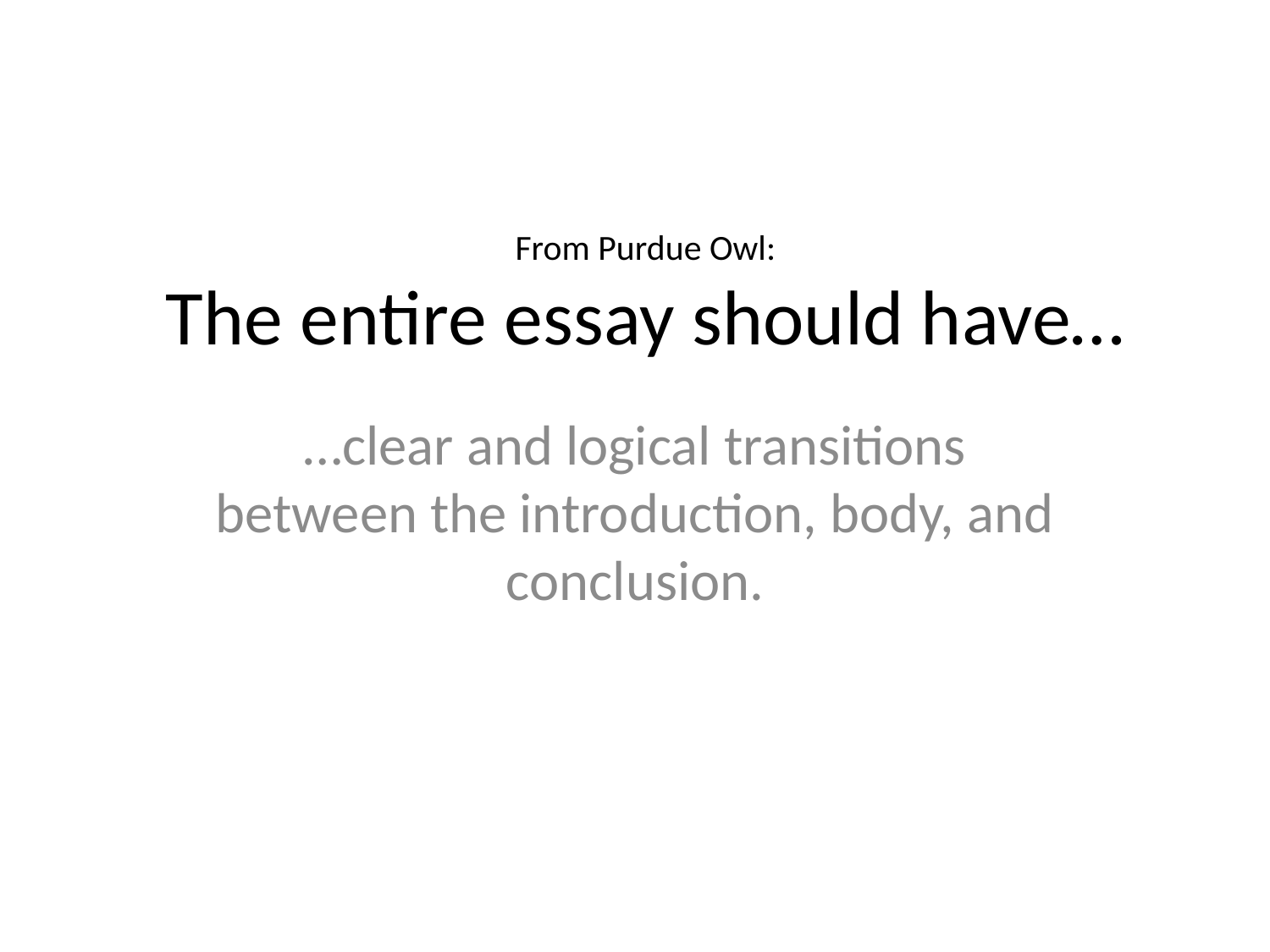

# From Purdue Owl: The entire essay should have…
…clear and logical transitions between the introduction, body, and conclusion.